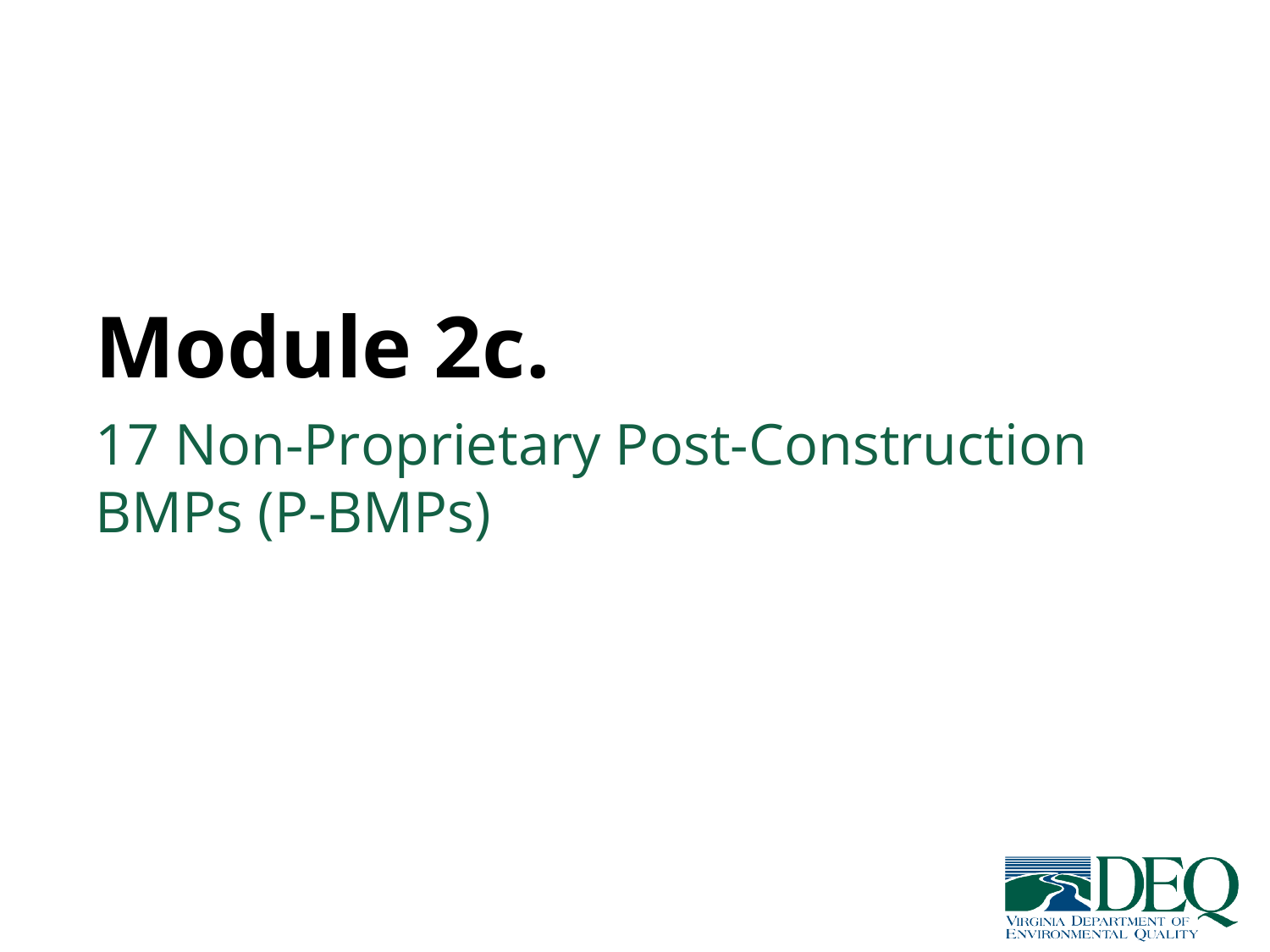

# Module 2c.
17 Non-Proprietary Post-Construction BMPs (P-BMPs)